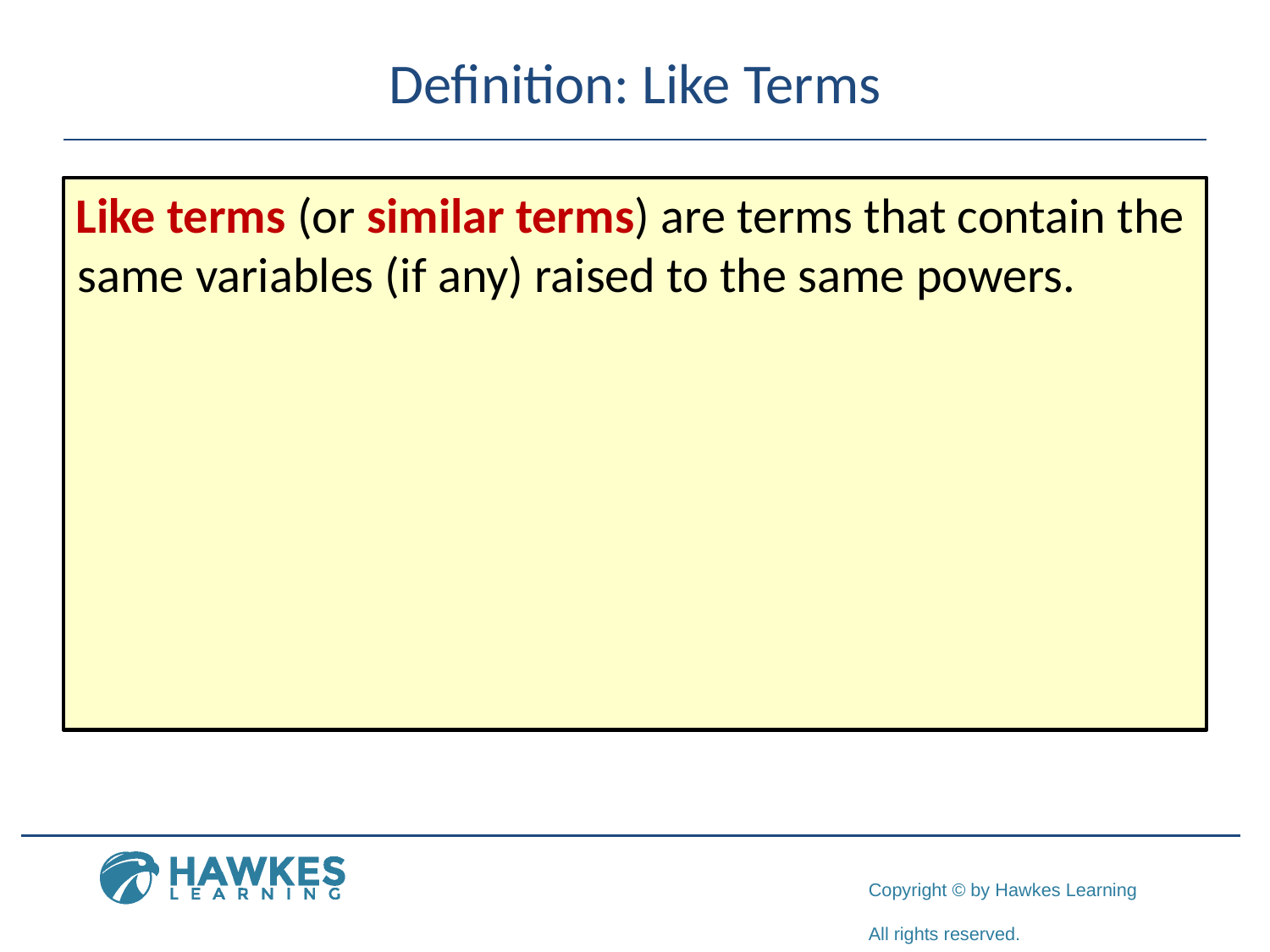

# Definition: Like Terms
Like terms (or similar terms) are terms that contain the same variables (if any) raised to the same powers.